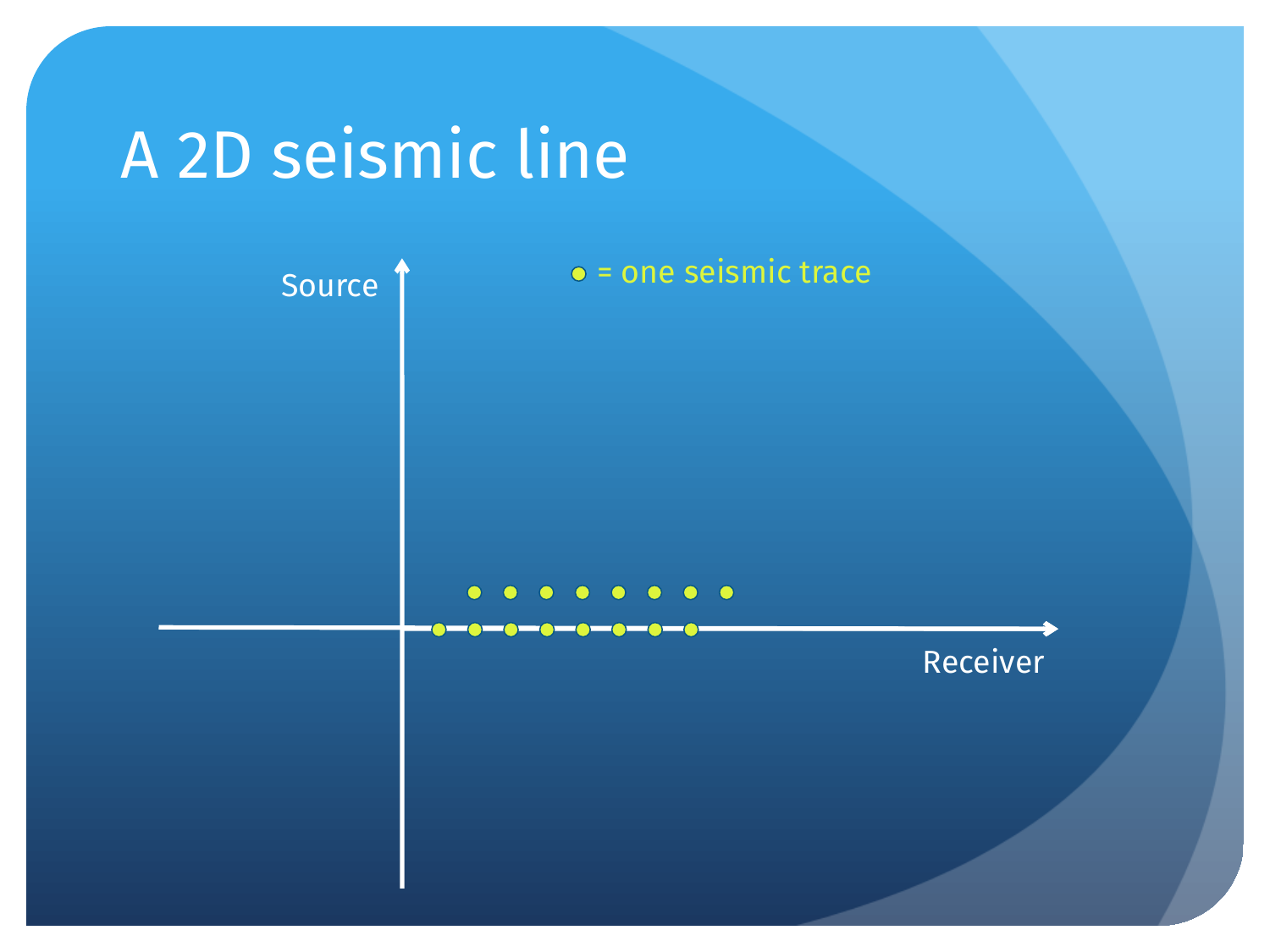

# A 2D seismic line
= one seismic trace
Source

Receiver